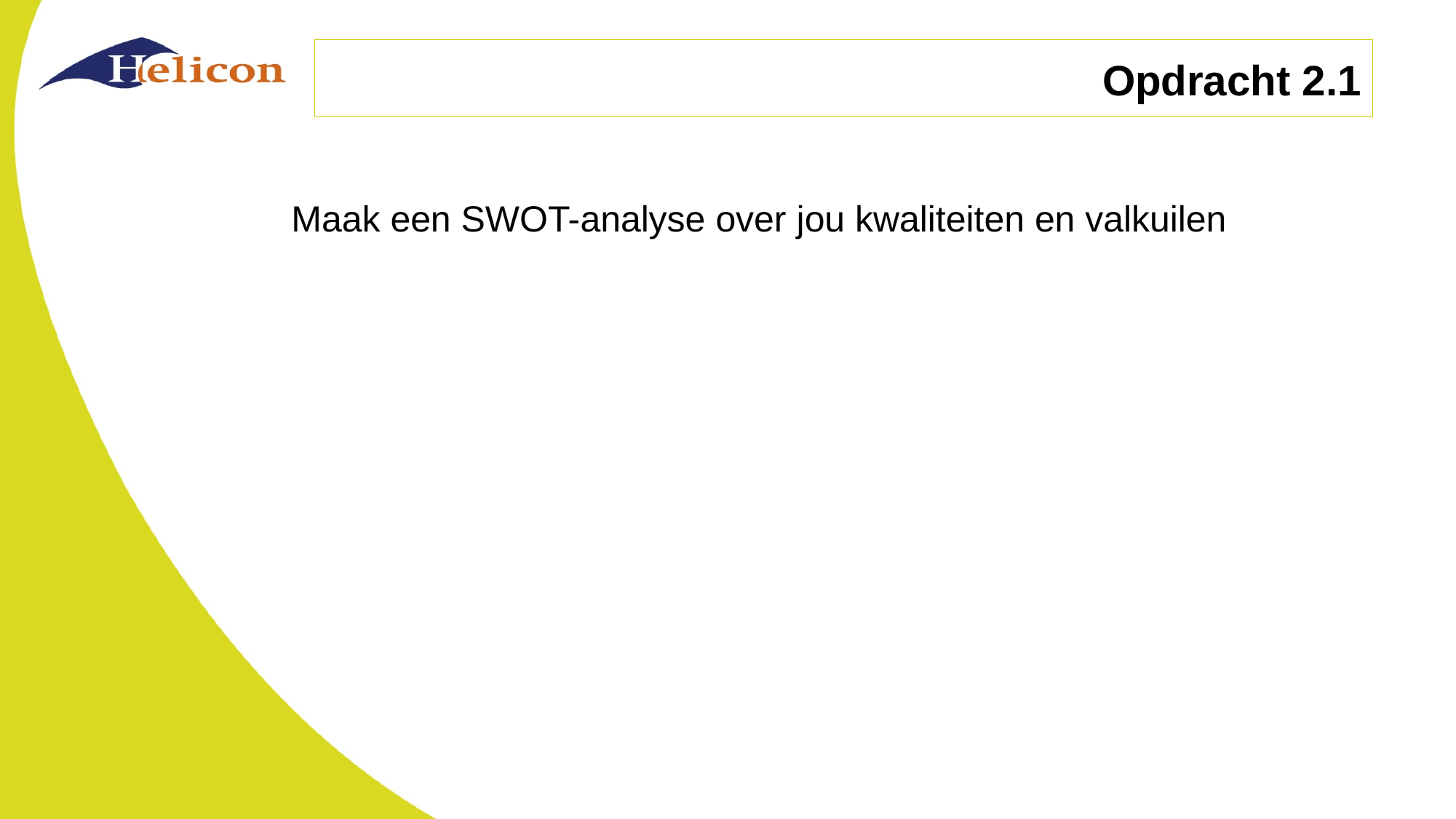

# Opdracht 2.1
Maak een SWOT-analyse over jou kwaliteiten en valkuilen